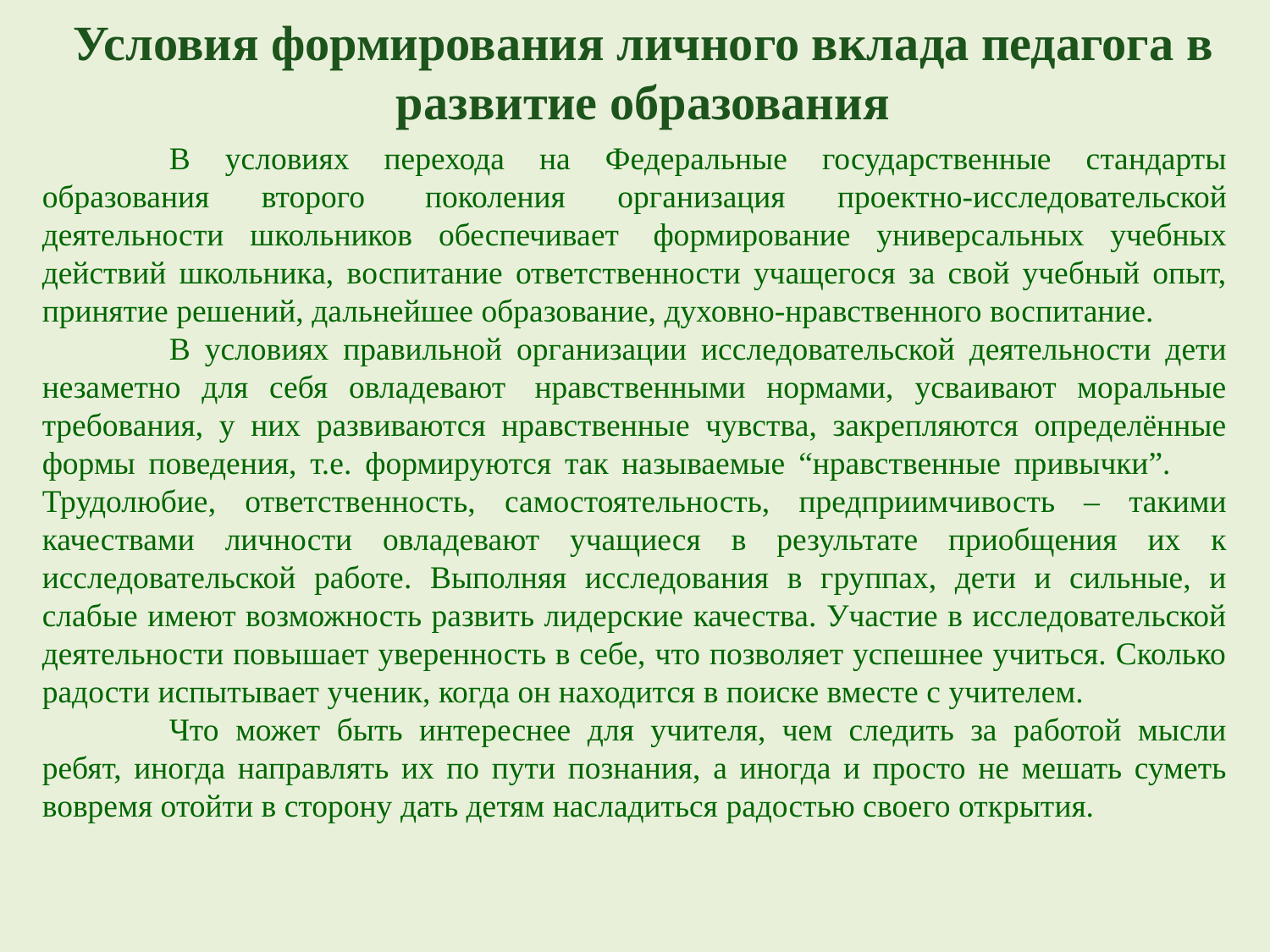

# Условия формирования личного вклада педагога в развитие образования

	В условиях перехода на Федеральные государственные стандарты образования второго  поколения организация проектно-исследовательской деятельности школьников обеспечивает  формирование универсальных учебных действий школьника, воспитание ответственности учащегося за свой учебный опыт, принятие решений, дальнейшее образование, духовно-нравственного воспитание.
	В условиях правильной организации исследовательской деятельности дети незаметно для себя овладевают  нравственными нормами, усваивают моральные требования, у них развиваются нравственные чувства, закрепляются определённые формы поведения, т.е. формируются так называемые “нравственные привычки”. 	Трудолюбие, ответственность, самостоятельность, предприимчивость – такими качествами личности овладевают учащиеся в результате приобщения их к исследовательской работе. Выполняя исследования в группах, дети и сильные, и слабые имеют возможность развить лидерские качества. Участие в исследовательской деятельности повышает уверенность в себе, что позволяет успешнее учиться. Сколько радости испытывает ученик, когда он находится в поиске вместе с учителем.
	Что может быть интереснее для учителя, чем следить за работой мысли ребят, иногда направлять их по пути познания, а иногда и просто не мешать суметь вовремя отойти в сторону дать детям насладиться радостью своего открытия.